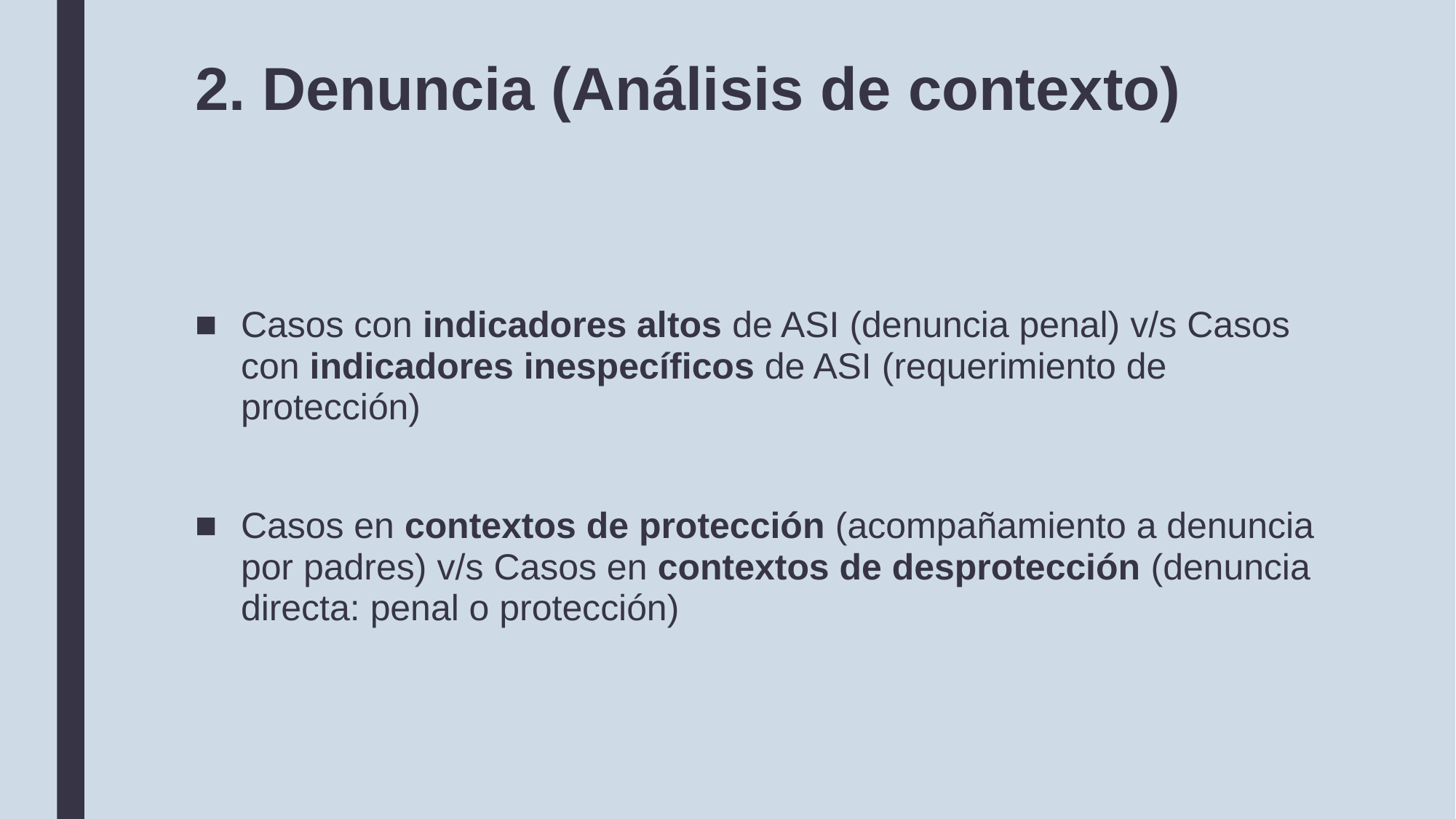

# 2. Denuncia (Análisis de contexto)

Casos con indicadores altos de ASI (denuncia penal) v/s Casos con indicadores inespecíficos de ASI (requerimiento de protección)

Casos en contextos de protección (acompañamiento a denuncia por padres) v/s Casos en contextos de desprotección (denuncia directa: penal o protección)